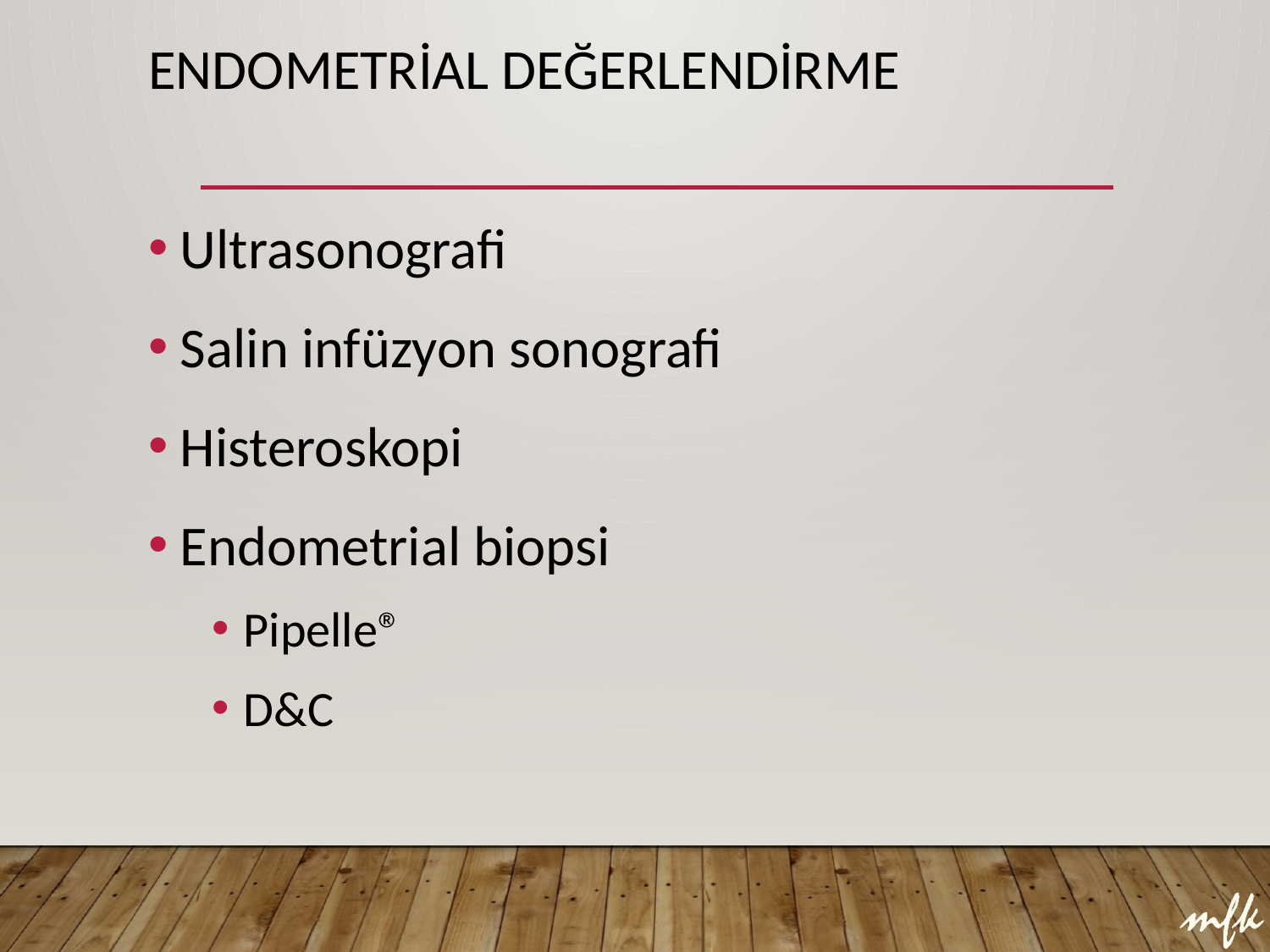

# Endometrial Değerlendirme
Ultrasonografi
Salin infüzyon sonografi
Histeroskopi
Endometrial biopsi
Pipelle®
D&C